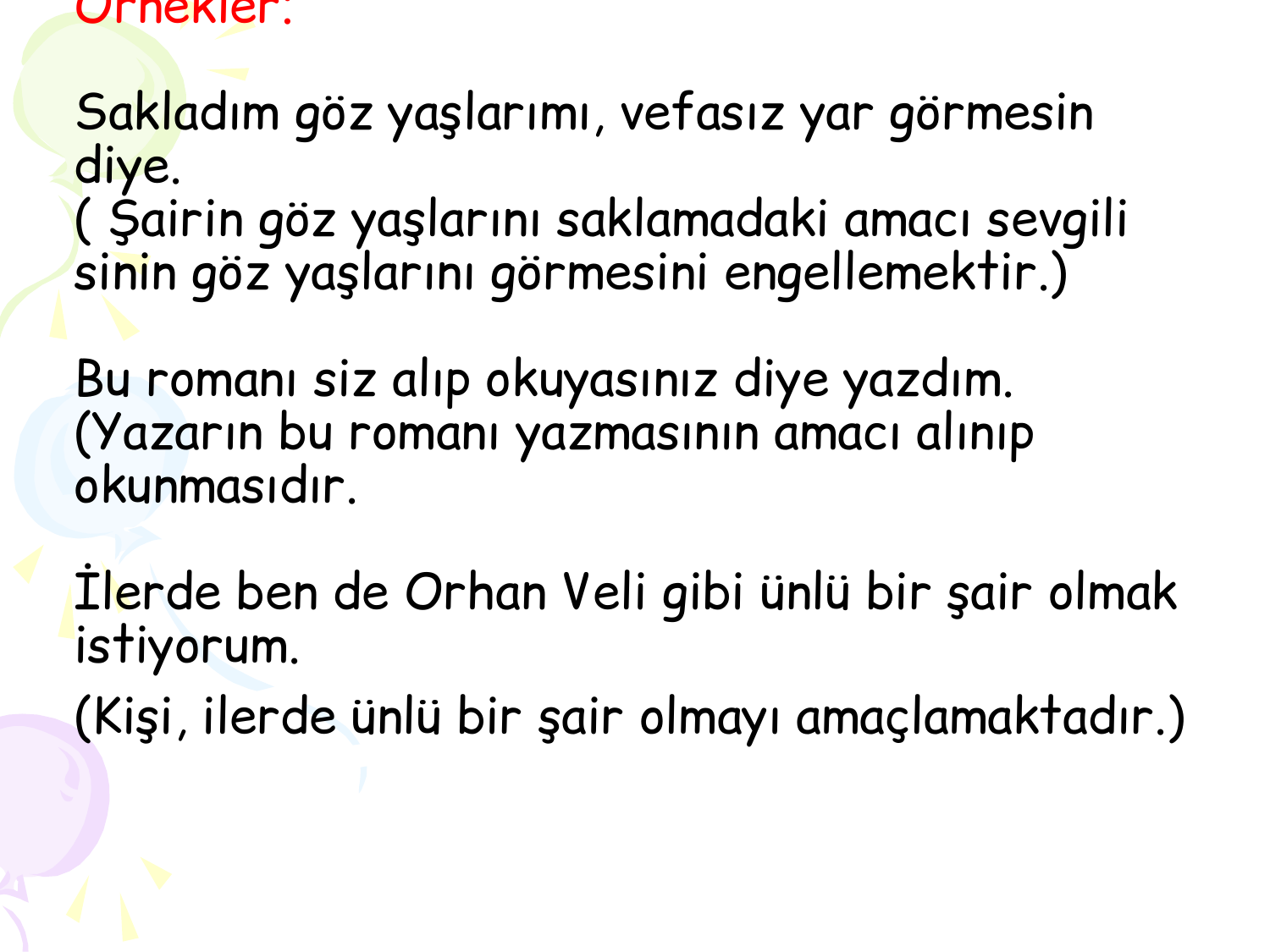

# Örnekler: Sakladım göz yaşlarımı, vefasız yar görmesin diye. ( Şairin göz yaşlarını saklamadaki amacı sevgili sinin göz yaşlarını görmesini engellemektir.) Bu romanı siz alıp okuyasınız diye yazdım. (Yazarın bu romanı yazmasının amacı alınıp okunmasıdır. İlerde ben de Orhan Veli gibi ünlü bir şair olmak istiyorum. (Kişi, ilerde ünlü bir şair olmayı amaçlamaktadır.)